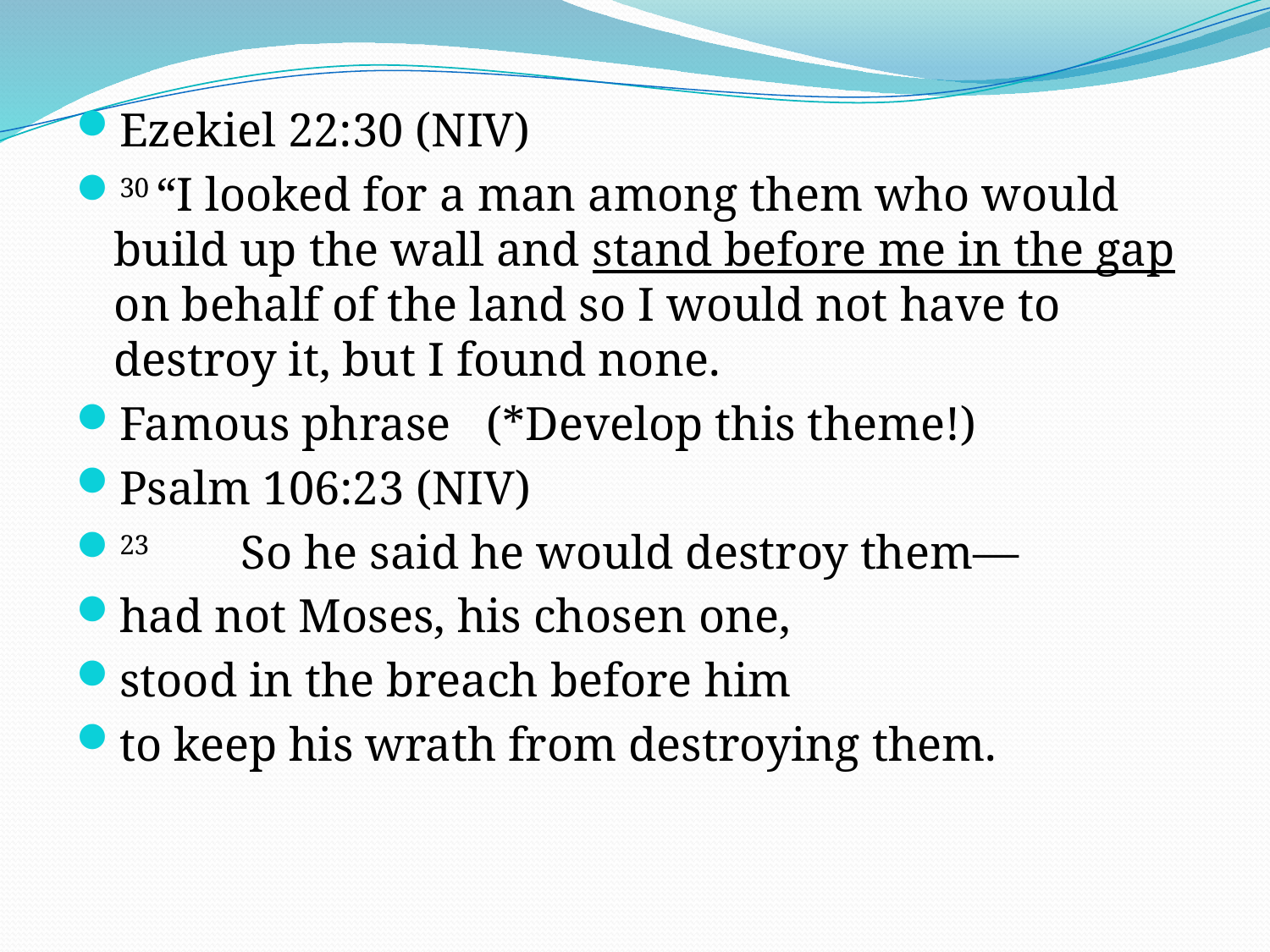

Ezekiel 22:30 (NIV)
30 “I looked for a man among them who would build up the wall and stand before me in the gap on behalf of the land so I would not have to destroy it, but I found none.
Famous phrase   (*Develop this theme!)
Psalm 106:23 (NIV)
23	So he said he would destroy them—
had not Moses, his chosen one,
stood in the breach before him
to keep his wrath from destroying them.